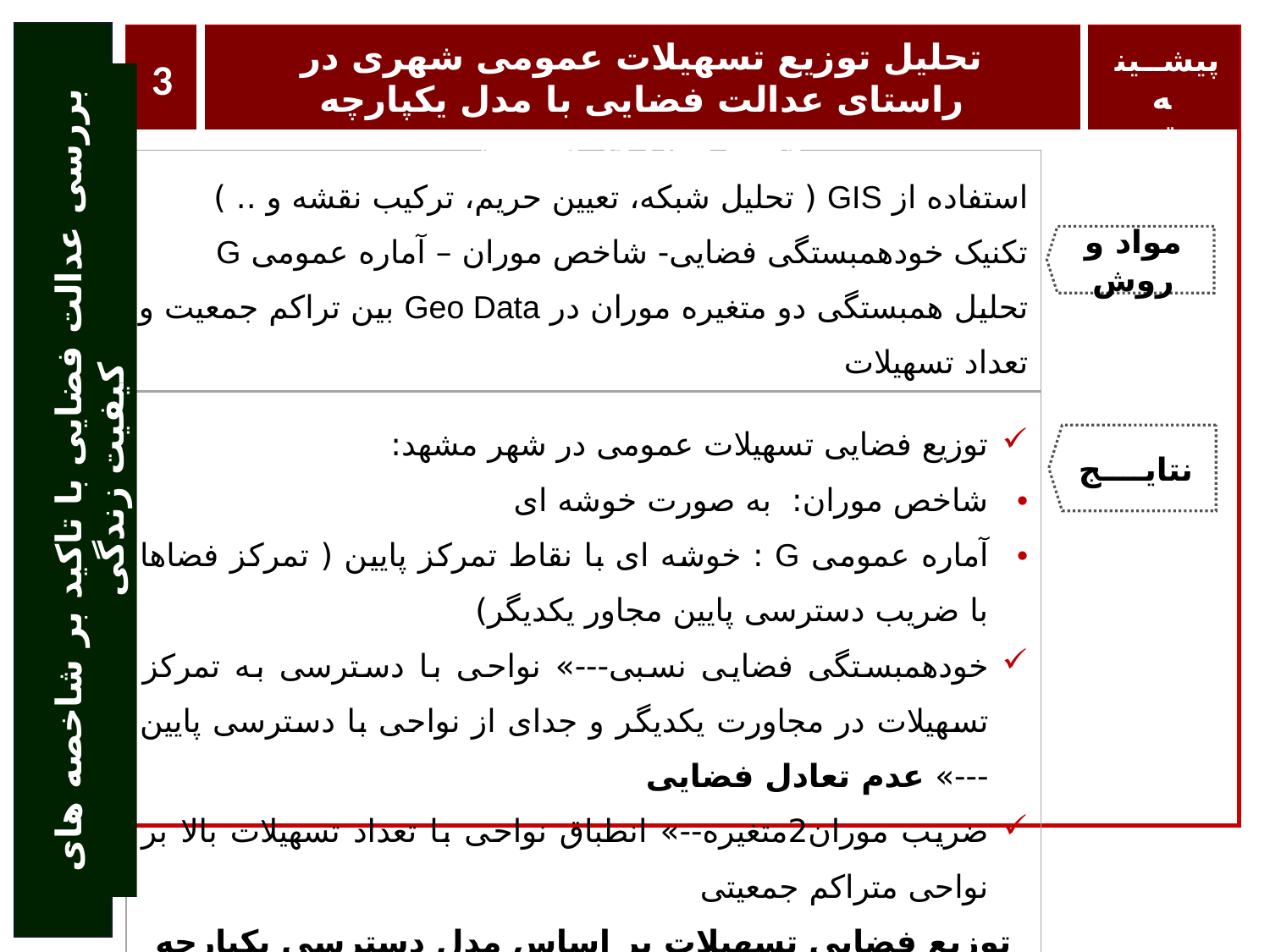

بررسی عدالت فضایی با تاکید بر شاخصه های کیفیت زندگی

تحلیل توزیع تسهیلات عمومی شهری در راستای عدالت فضایی با مدل یکپارچه دسترسی در مشهد
پیشــینه
تحقیق
3
| استفاده از GIS ( تحلیل شبکه، تعیین حریم، ترکیب نقشه و .. ) تکنیک خودهمبستگی فضایی- شاخص موران – آماره عمومی G تحلیل همبستگی دو متغیره موران در Geo Data بین تراکم جمعیت و تعداد تسهیلات |
| --- |
| توزیع فضایی تسهیلات عمومی در شهر مشهد: شاخص موران: به صورت خوشه ای آماره عمومی G : خوشه ای با نقاط تمرکز پایین ( تمرکز فضاها با ضریب دسترسی پایین مجاور یکدیگر) خودهمبستگی فضایی نسبی---» نواحی با دسترسی به تمرکز تسهیلات در مجاورت یکدیگر و جدای از نواحی با دسترسی پایین ---» عدم تعادل فضایی ضریب موران2متغیره--» انطباق نواحی با تعداد تسهیلات بالا بر نواحی متراکم جمعیتی توزیع فضایی تسهیلات بر اساس مدل دسترسی یکپارچه عادلانه نیست. |
مواد و روش
نتایــــج